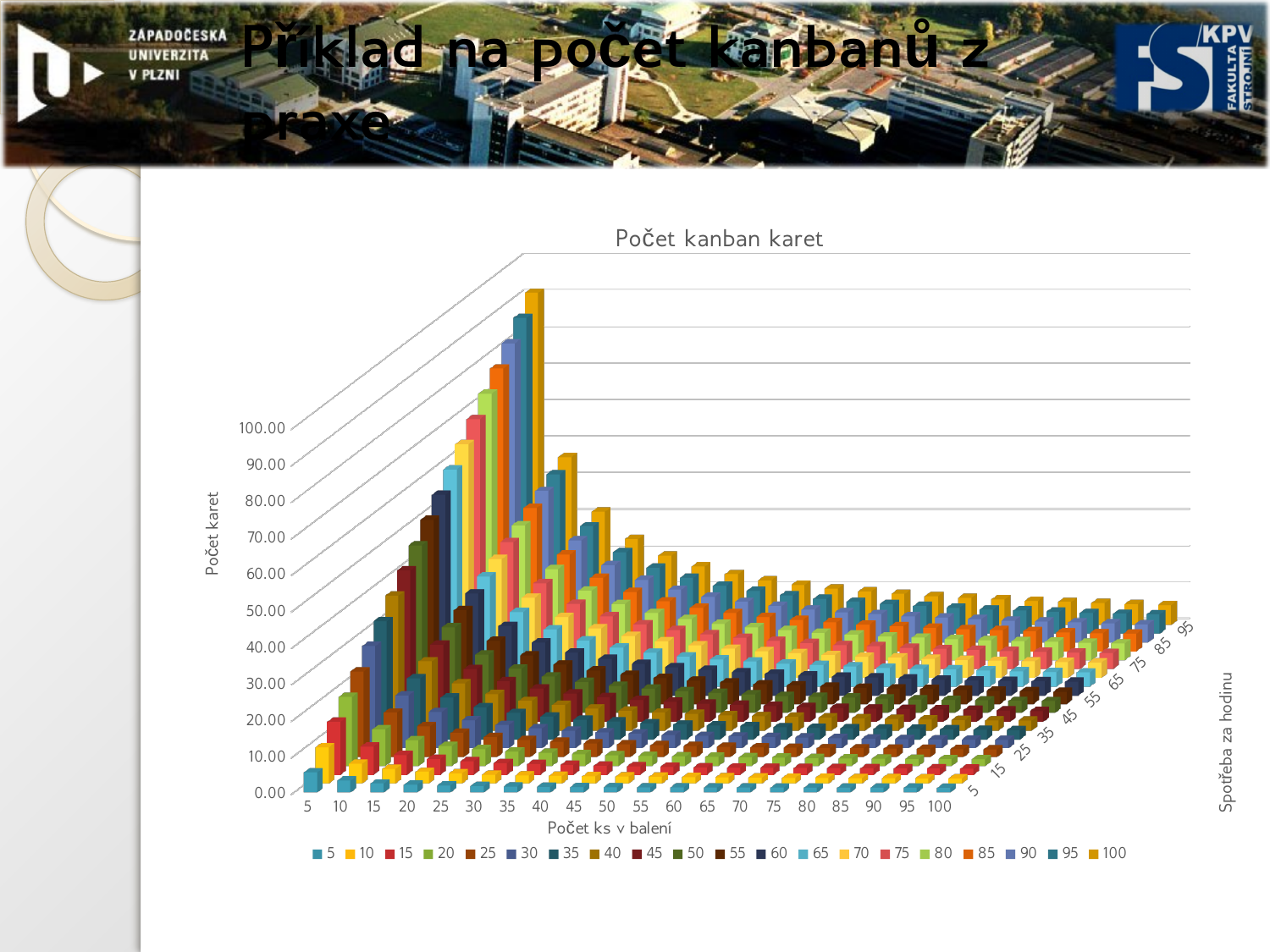

# Příklad na počet kanbanů z praxe

[unsupported chart]